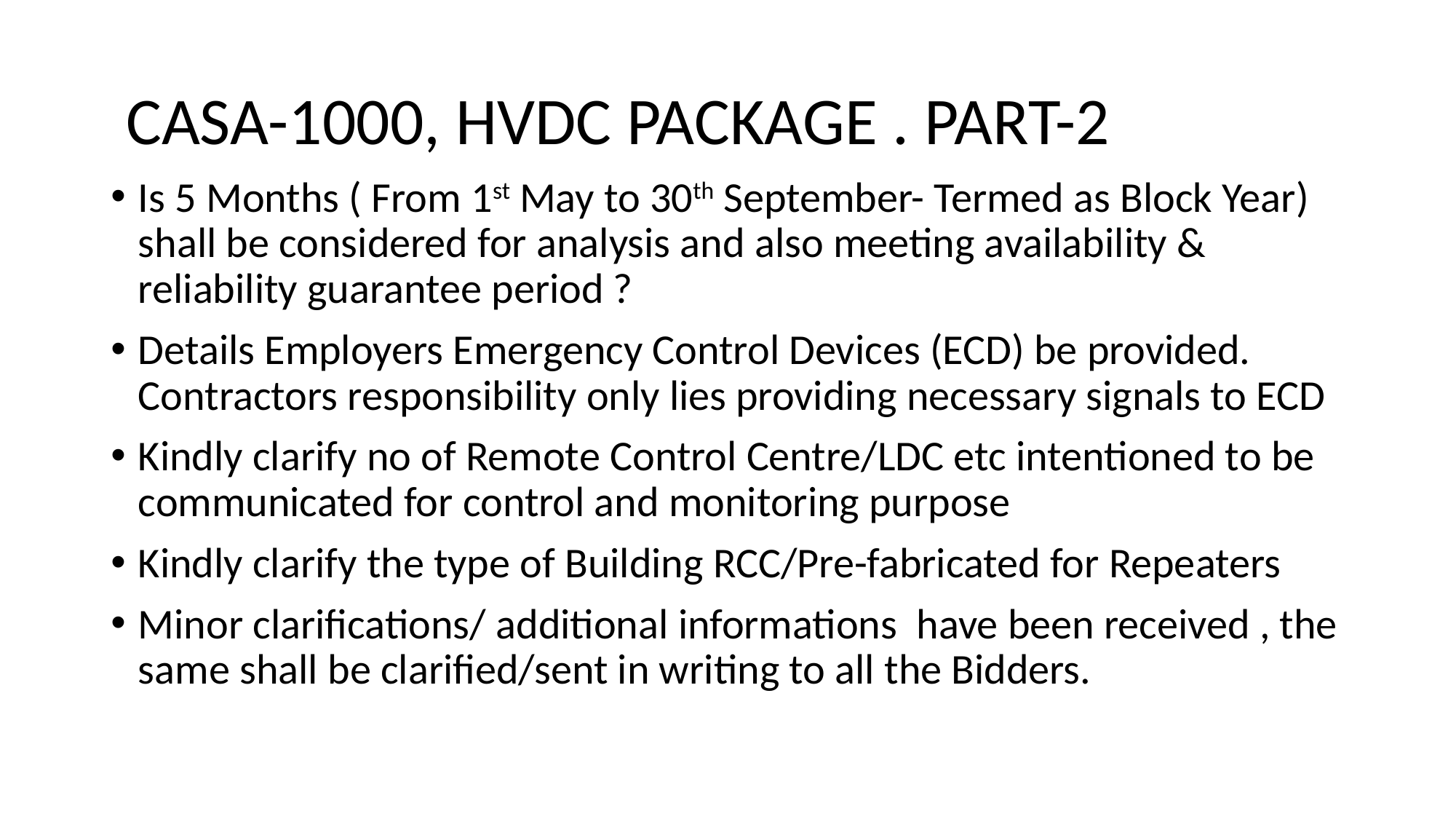

# CASA-1000, HVDC PACKAGE . PART-2
Is 5 Months ( From 1st May to 30th September- Termed as Block Year) shall be considered for analysis and also meeting availability & reliability guarantee period ?
Details Employers Emergency Control Devices (ECD) be provided. Contractors responsibility only lies providing necessary signals to ECD
Kindly clarify no of Remote Control Centre/LDC etc intentioned to be communicated for control and monitoring purpose
Kindly clarify the type of Building RCC/Pre-fabricated for Repeaters
Minor clarifications/ additional informations  have been received , the same shall be clarified/sent in writing to all the Bidders.